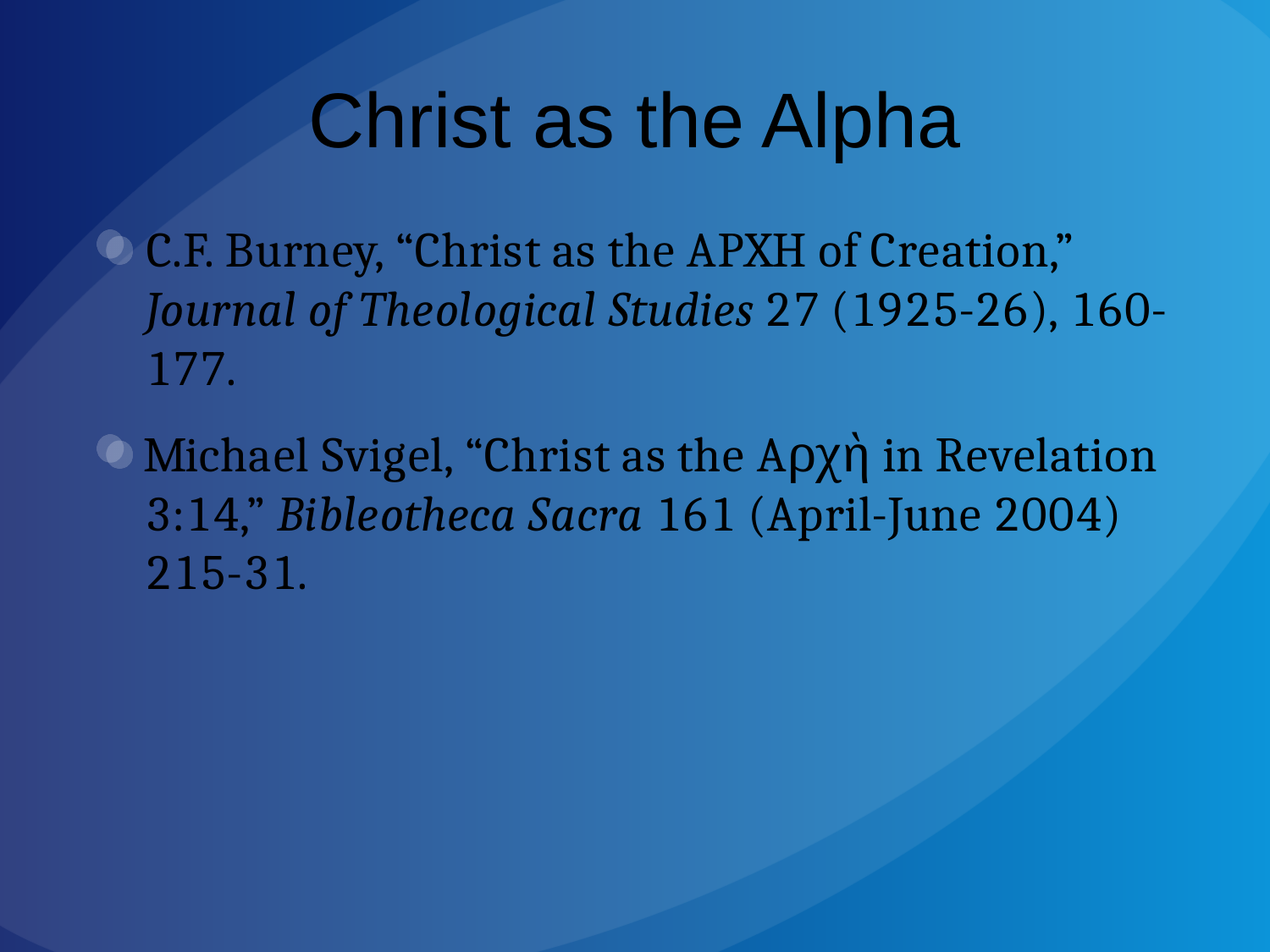

# Christ as the Alpha
C.F. Burney, “Christ as the APXH of Creation,” Journal of Theological Studies 27 (1925-26), 160-177.
Michael Svigel, “Christ as the Aρχὴ in Revelation 3:14,” Bibleotheca Sacra 161 (April-June 2004) 215-31.